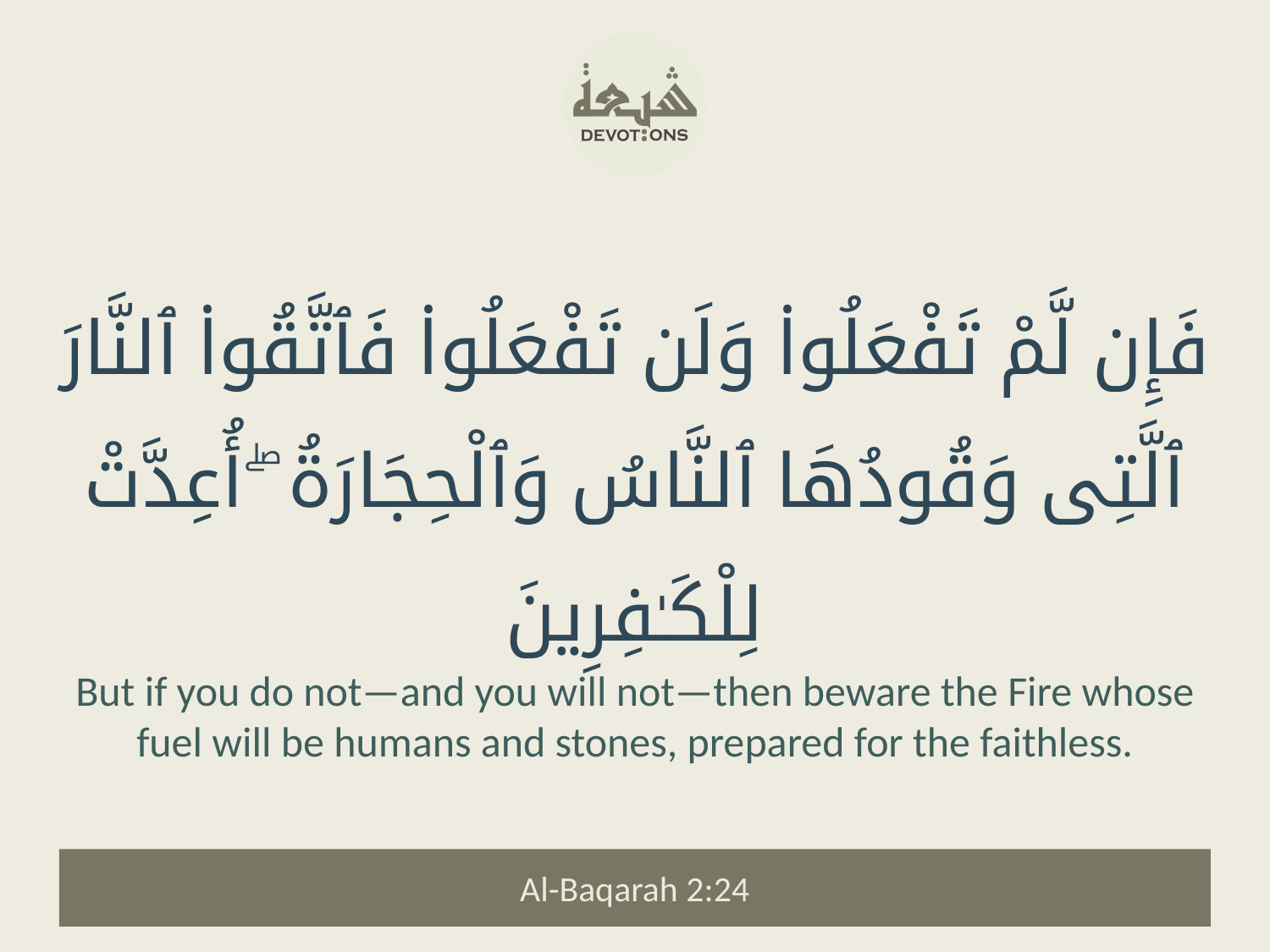

فَإِن لَّمْ تَفْعَلُوا۟ وَلَن تَفْعَلُوا۟ فَٱتَّقُوا۟ ٱلنَّارَ ٱلَّتِى وَقُودُهَا ٱلنَّاسُ وَٱلْحِجَارَةُ ۖ أُعِدَّتْ لِلْكَـٰفِرِينَ
But if you do not—and you will not—then beware the Fire whose fuel will be humans and stones, prepared for the faithless.
Al-Baqarah 2:24